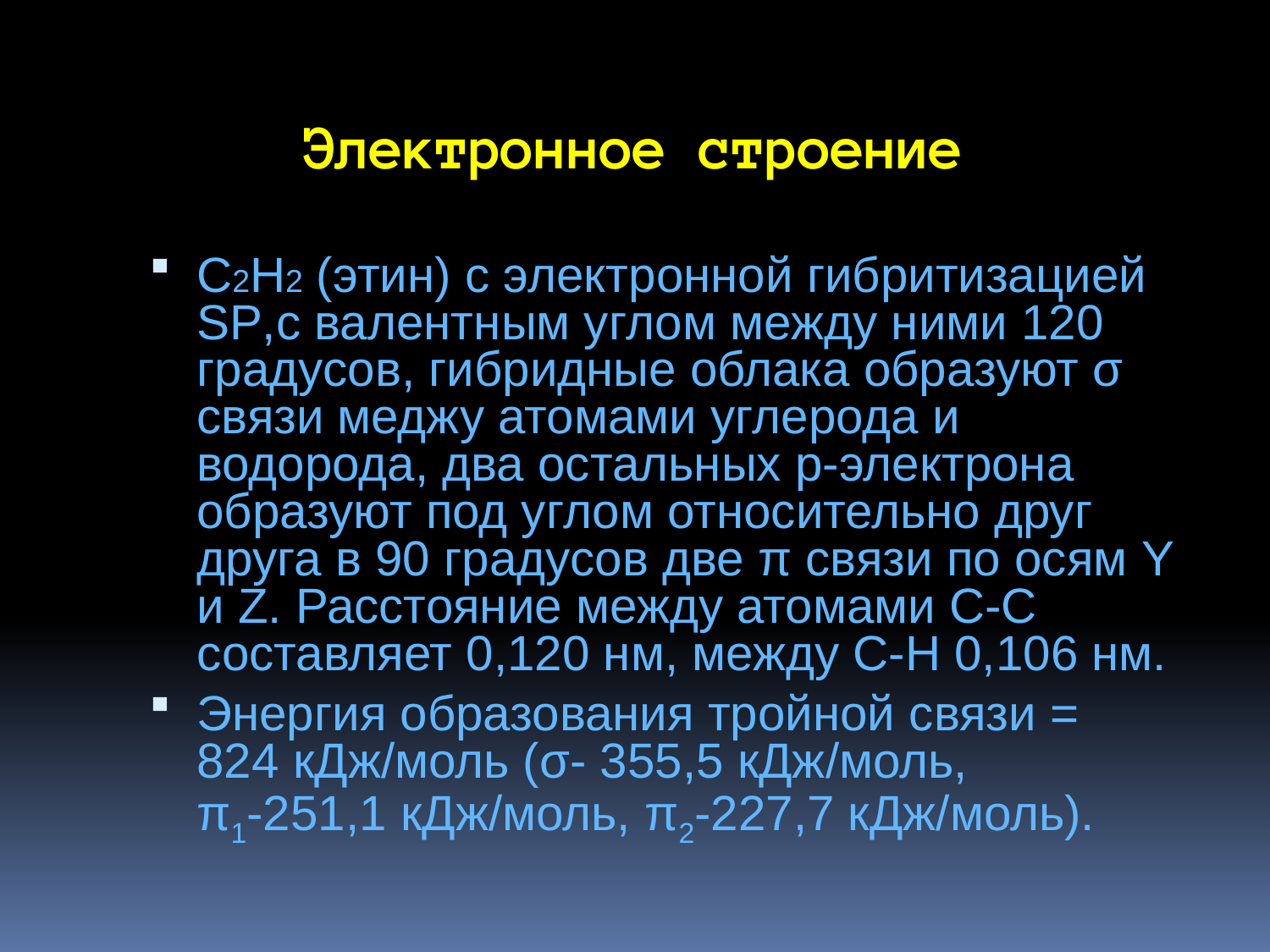

# Электронное строение
C2H2 (этин) с электронной гибритизацией SP,с валентным углом между ними 120 градусов, гибридные облака образуют σ связи меджу атомами углерода и водорода, два остальных р-электрона образуют под углом относительно друг друга в 90 градусов две π связи по осям Y и Z. Расстояние между атомами С-С составляет 0,120 нм, между С-Н 0,106 нм.
Энергия образования тройной связи =
824 кДж/моль (σ- 355,5 кДж/моль,
π1-251,1 кДж/моль, π2-227,7 кДж/моль).